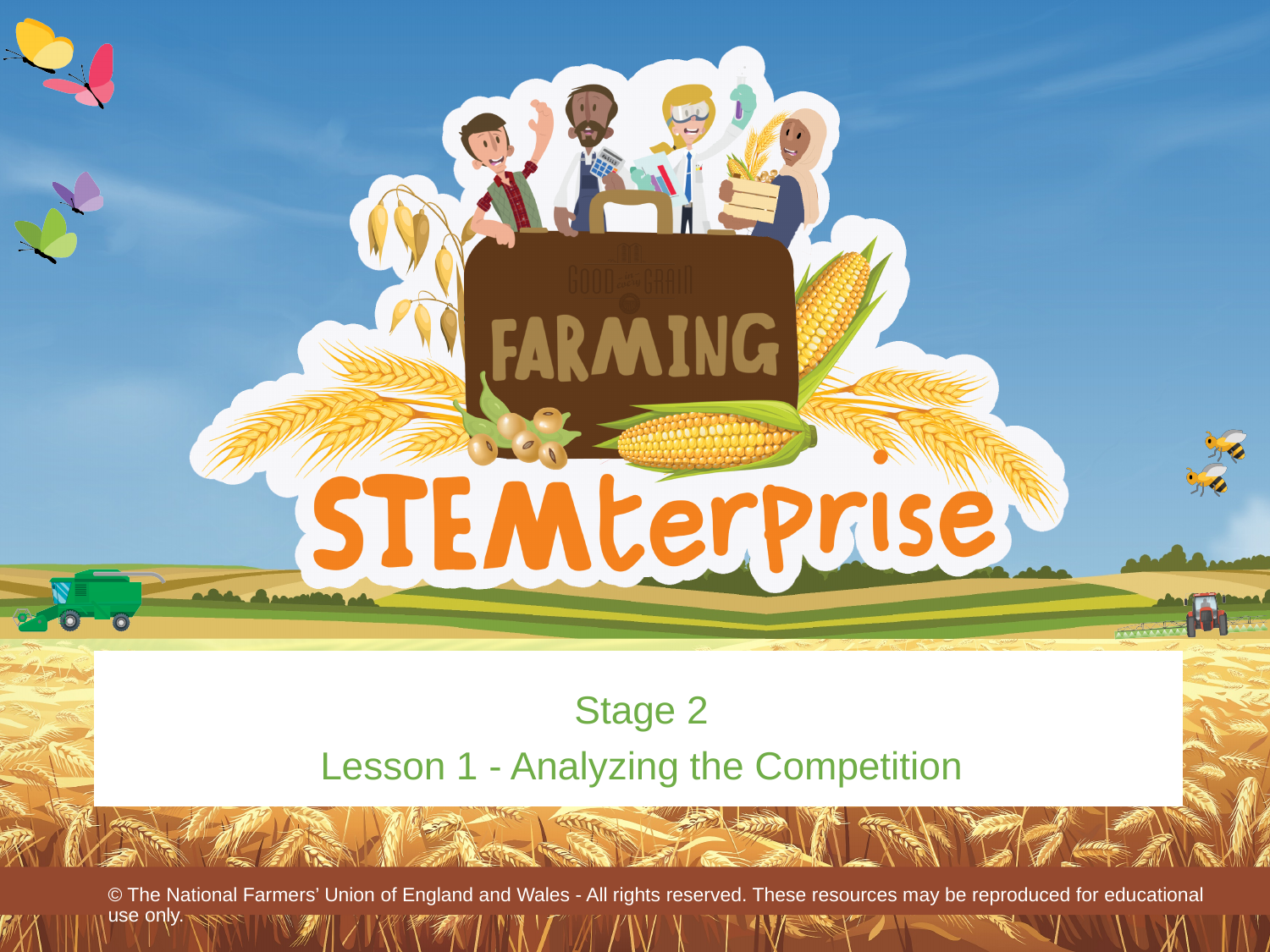

Stage 2
Lesson 1 - Analyzing the Competition

© The National Farmers’ Union of England and Wales - All rights reserved. These resources may be reproduced for educational use only.